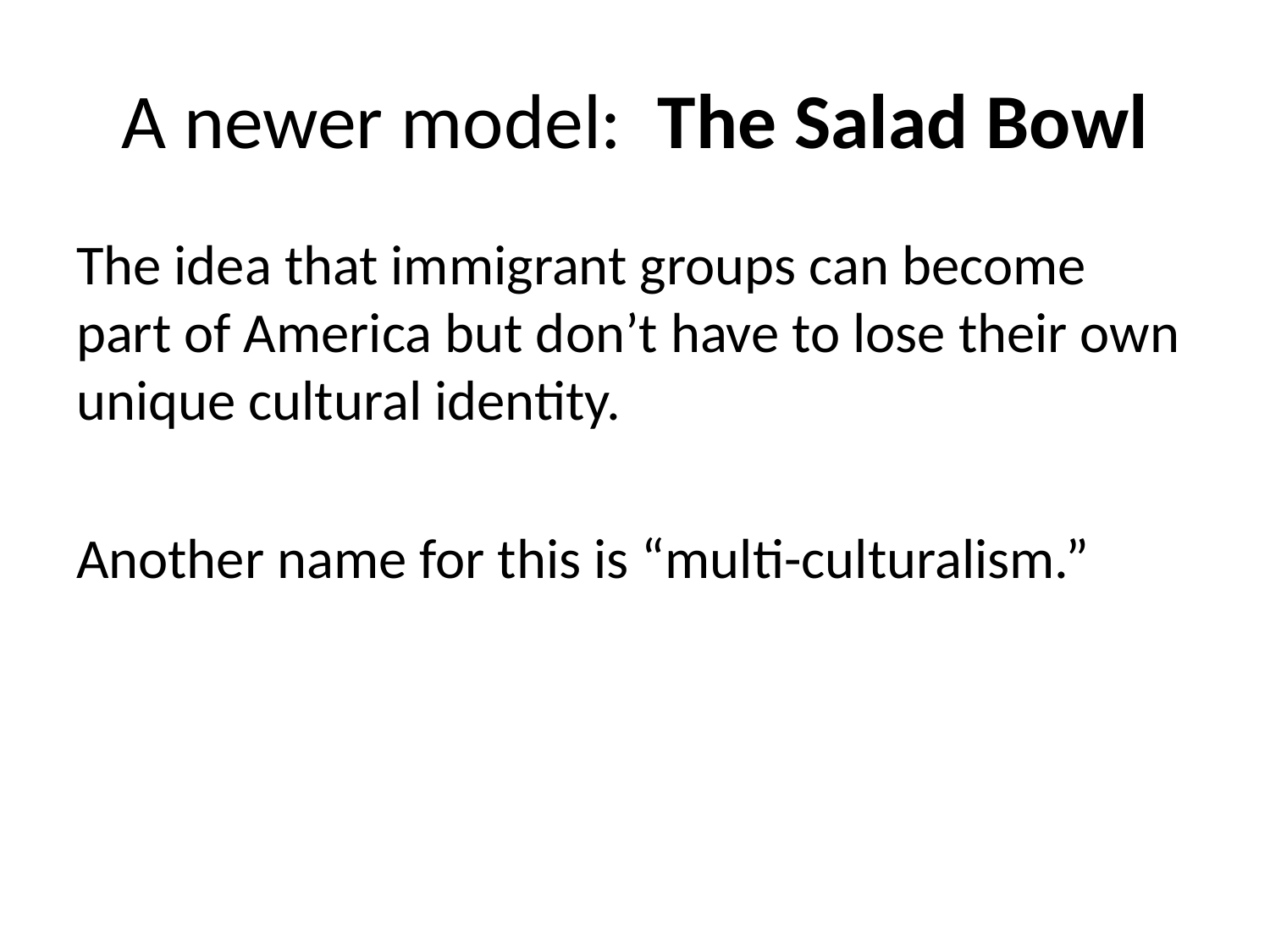

# A newer model:  The Salad Bowl
The idea that immigrant groups can become part of America but don’t have to lose their own unique cultural identity.

Another name for this is “multi-culturalism.”